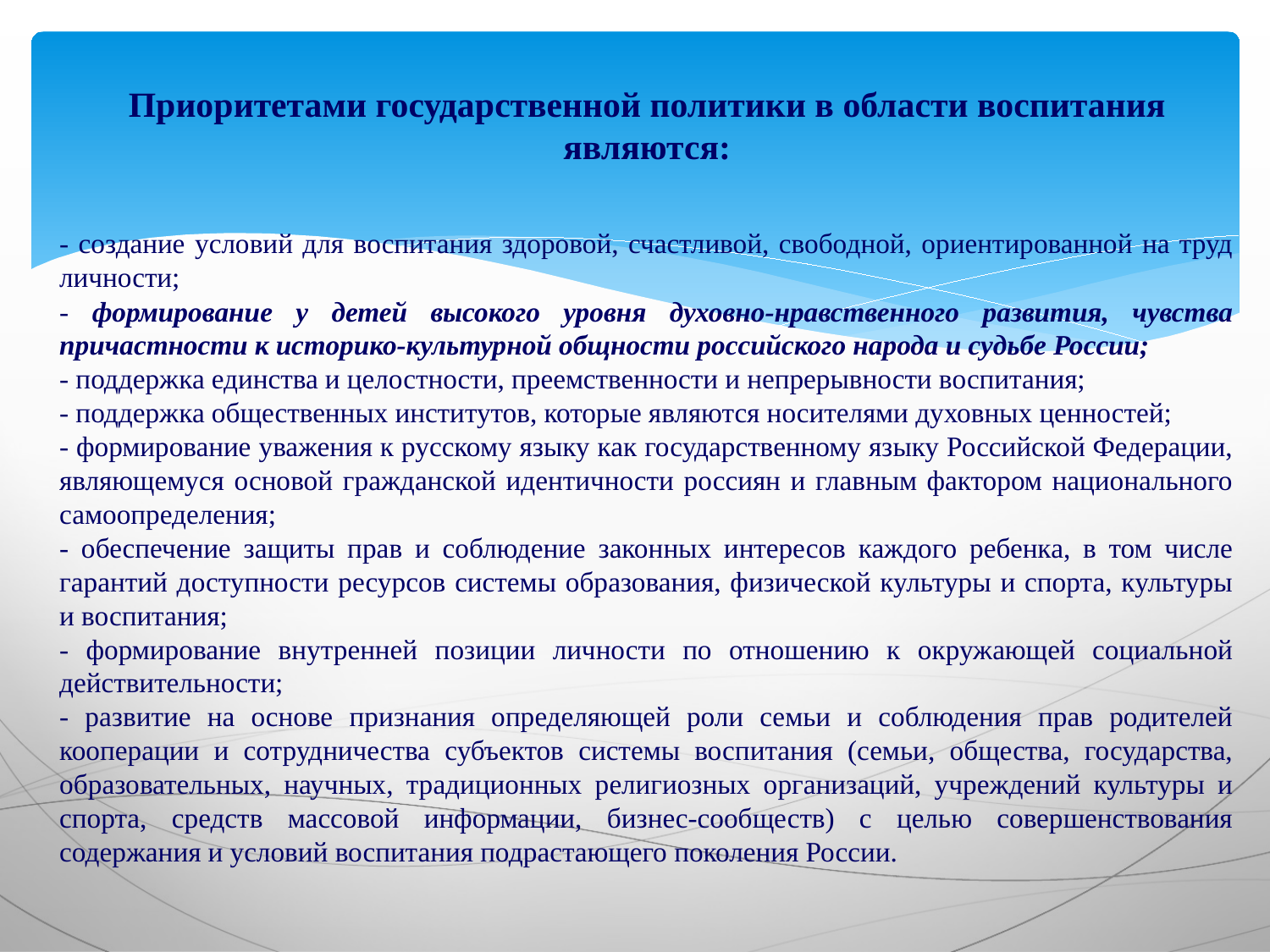

Приоритетами государственной политики в области воспитания являются:

- создание условий для воспитания здоровой, счастливой, свободной, ориентированной на труд личности;
- формирование у детей высокого уровня духовно-нравственного развития, чувства причастности к историко-культурной общности российского народа и судьбе России;
- поддержка единства и целостности, преемственности и непрерывности воспитания;
- поддержка общественных институтов, которые являются носителями духовных ценностей;
- формирование уважения к русскому языку как государственному языку Российской Федерации, являющемуся основой гражданской идентичности россиян и главным фактором национального самоопределения;
- обеспечение защиты прав и соблюдение законных интересов каждого ребенка, в том числе гарантий доступности ресурсов системы образования, физической культуры и спорта, культуры и воспитания;
- формирование внутренней позиции личности по отношению к окружающей социальной действительности;
- развитие на основе признания определяющей роли семьи и соблюдения прав родителей кооперации и сотрудничества субъектов системы воспитания (семьи, общества, государства, образовательных, научных, традиционных религиозных организаций, учреждений культуры и спорта, средств массовой информации, бизнес-сообществ) с целью совершенствования содержания и условий воспитания подрастающего поколения России.